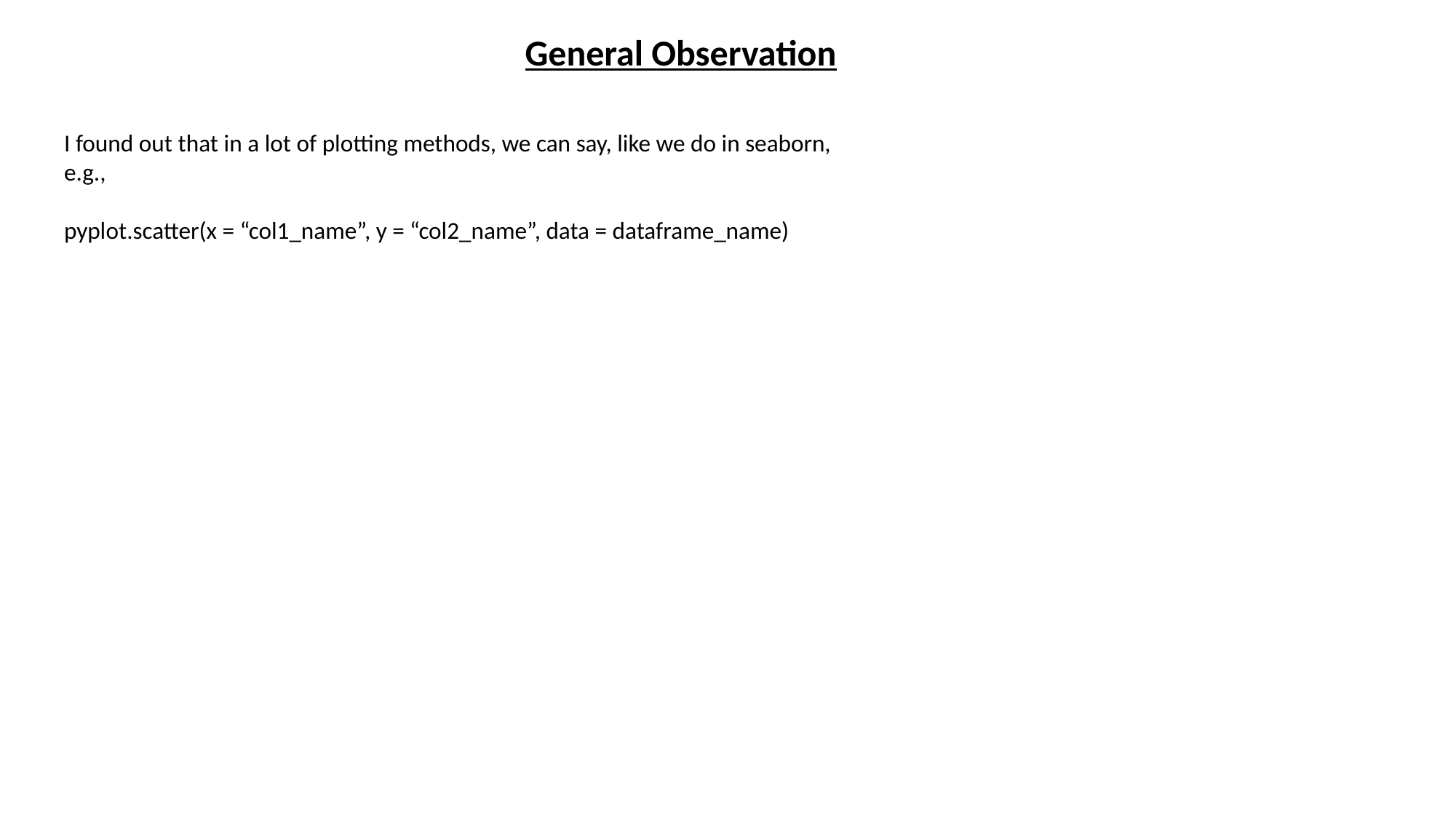

General Observation
I found out that in a lot of plotting methods, we can say, like we do in seaborn, e.g.,

pyplot.scatter(x = “col1_name”, y = “col2_name”, data = dataframe_name)